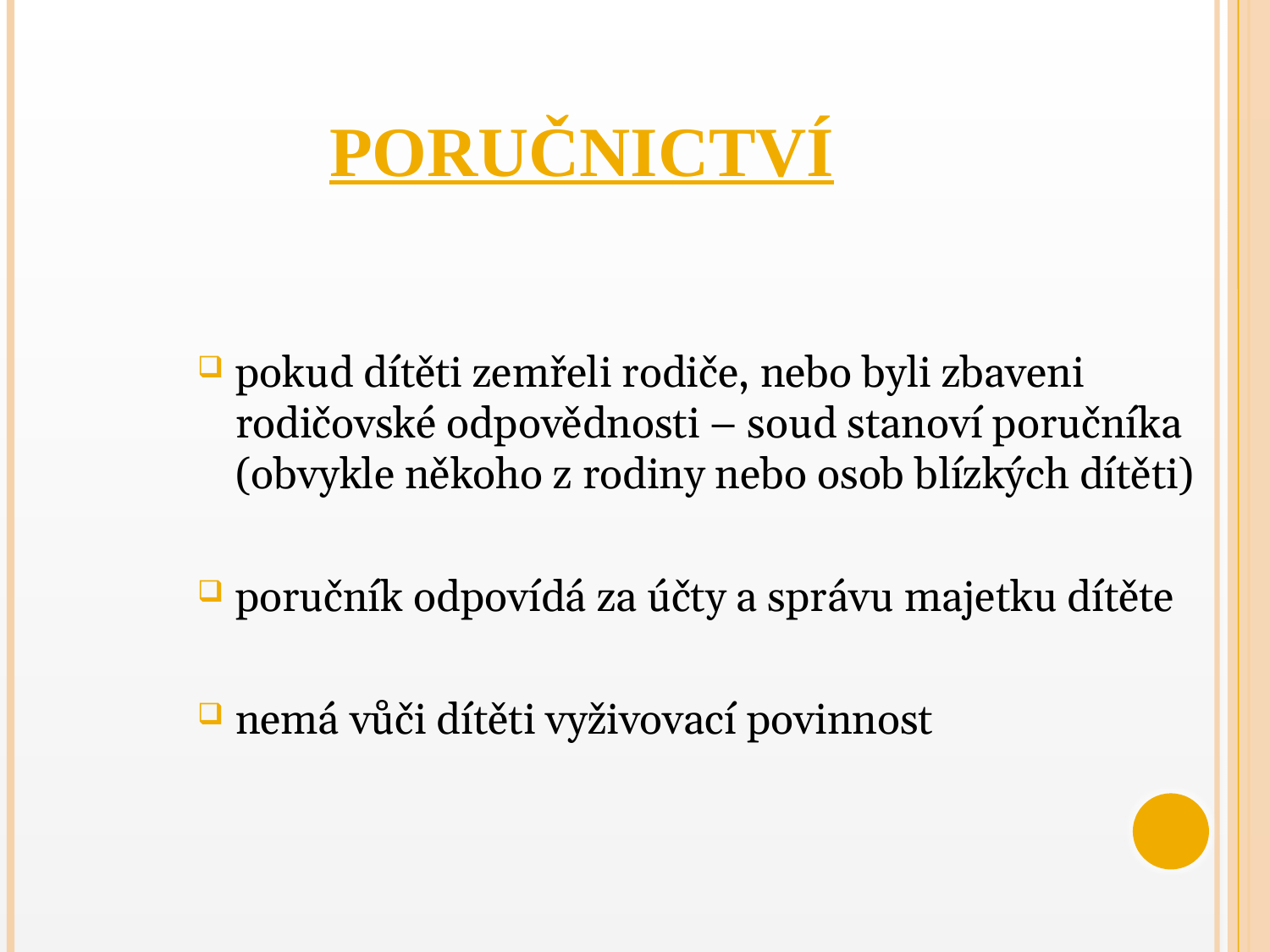

# PORUČNICTVÍ

pokud dítěti zemřeli rodiče, nebo byli zbaveni rodičovské odpovědnosti – soud stanoví poručníka (obvykle někoho z rodiny nebo osob blízkých dítěti)

poručník odpovídá za účty a správu majetku dítěte

nemá vůči dítěti vyživovací povinnost